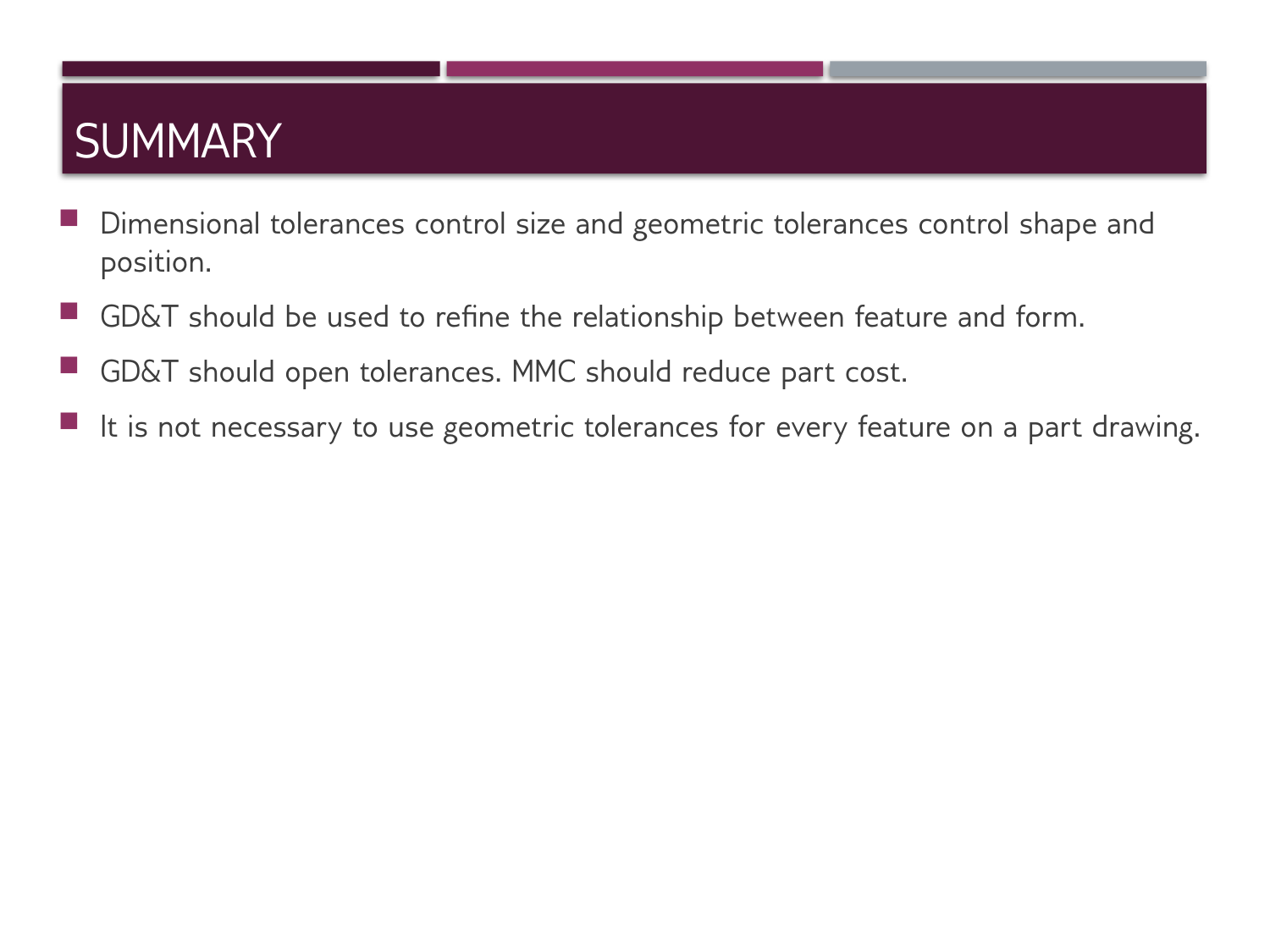

# Summary
Dimensional tolerances control size and geometric tolerances control shape and position.
GD&T should be used to refine the relationship between feature and form.
GD&T should open tolerances. MMC should reduce part cost.
It is not necessary to use geometric tolerances for every feature on a part drawing.